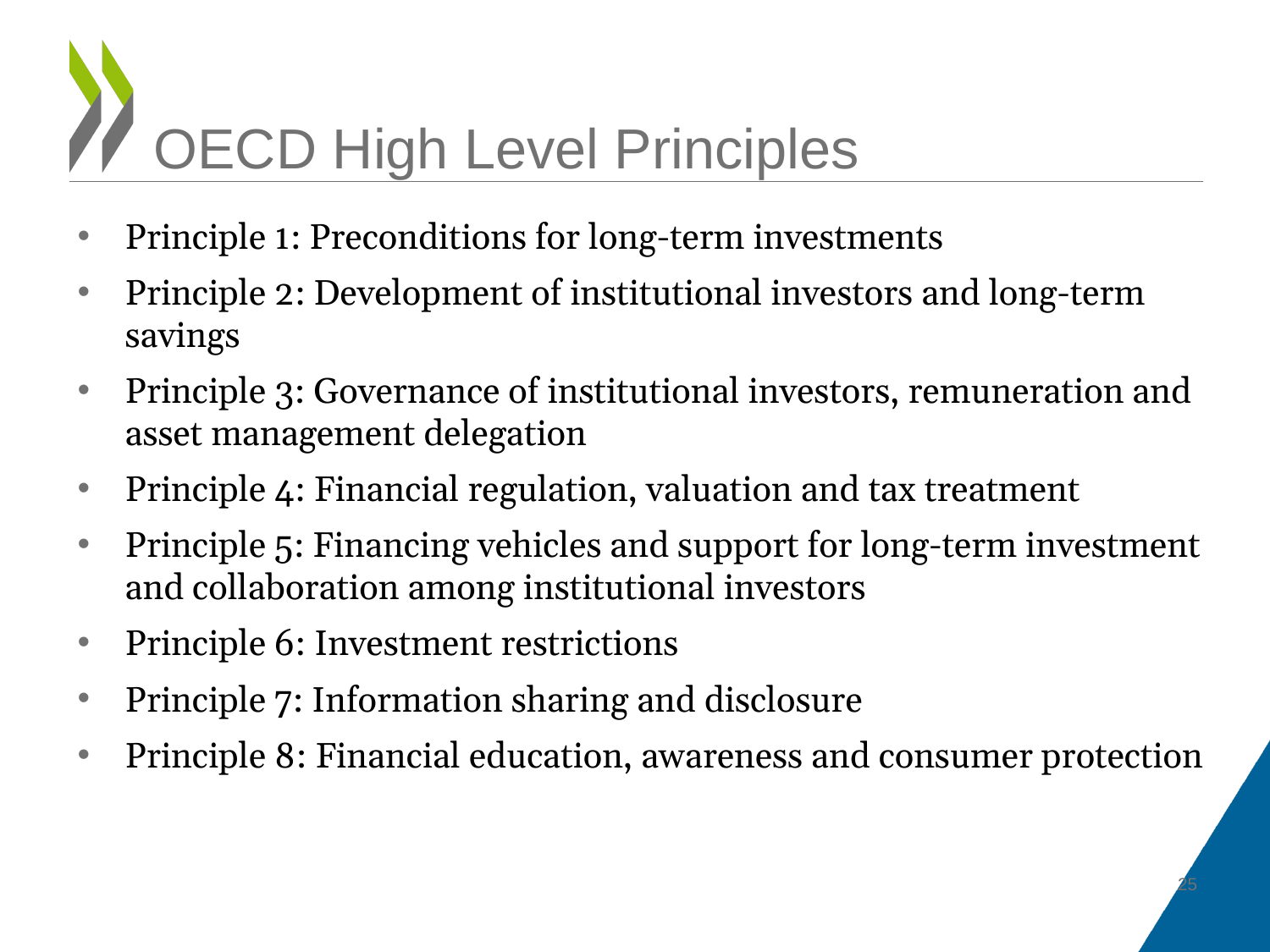

# OECD High Level Principles
Principle 1: Preconditions for long-term investments
Principle 2: Development of institutional investors and long-term savings
Principle 3: Governance of institutional investors, remuneration and asset management delegation
Principle 4: Financial regulation, valuation and tax treatment
Principle 5: Financing vehicles and support for long-term investment and collaboration among institutional investors
Principle 6: Investment restrictions
Principle 7: Information sharing and disclosure
Principle 8: Financial education, awareness and consumer protection

25